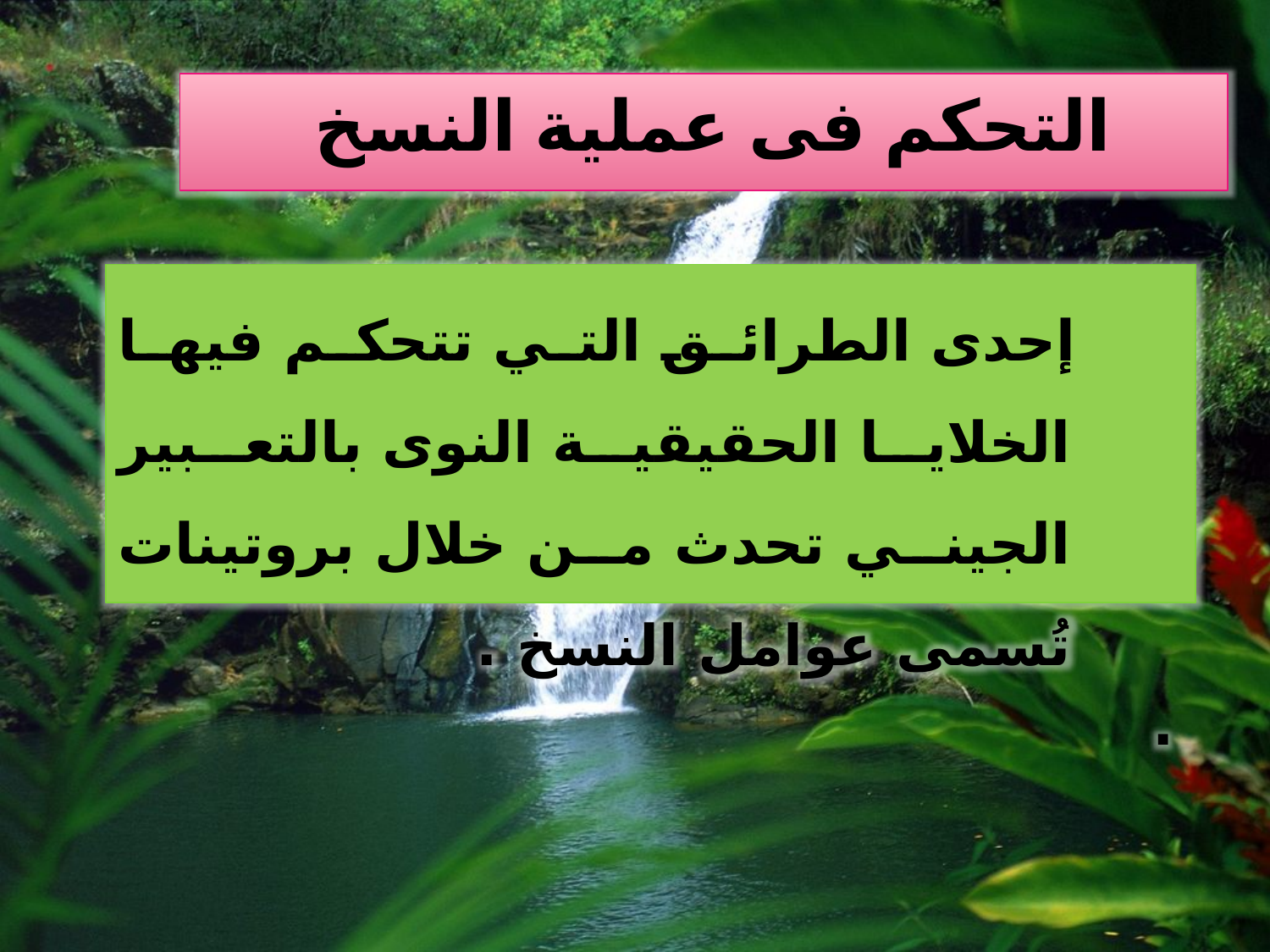

التحكم فى عملية النسخ

     إحدى الطرائق التي تتحكم فيها الخلايا الحقيقية النوى بالتعبير الجيني تحدث من خلال بروتينات تُسمى عوامل النسخ .
.